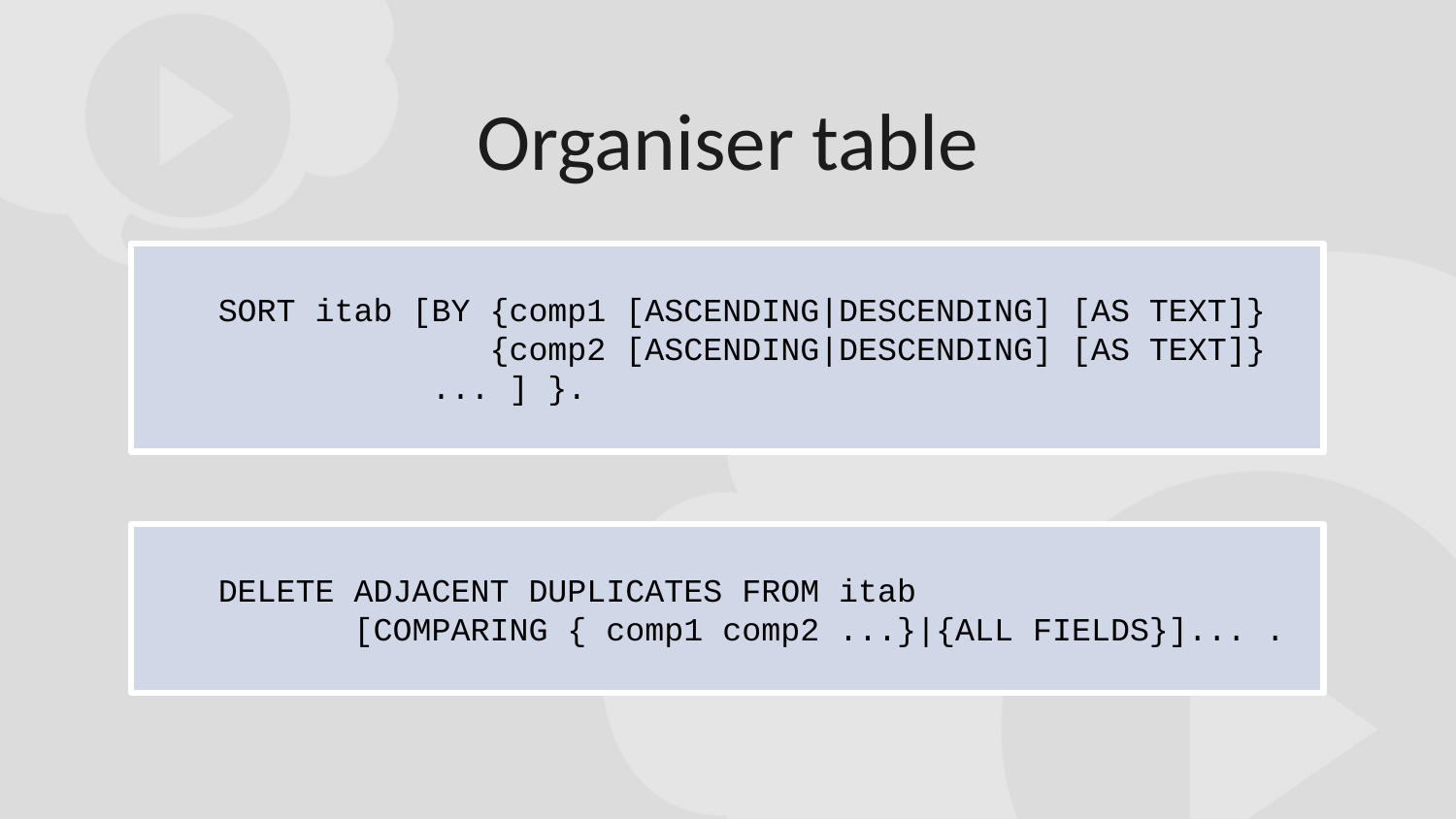

Organiser table

SORT itab [BY {comp1 [ASCENDING|DESCENDING] [AS TEXT]}
              {comp2 [ASCENDING|DESCENDING] [AS TEXT]}
           ... ] }.

DELETE ADJACENT DUPLICATES FROM itab
       [COMPARING { comp1 comp2 ...}|{ALL FIELDS}]... .